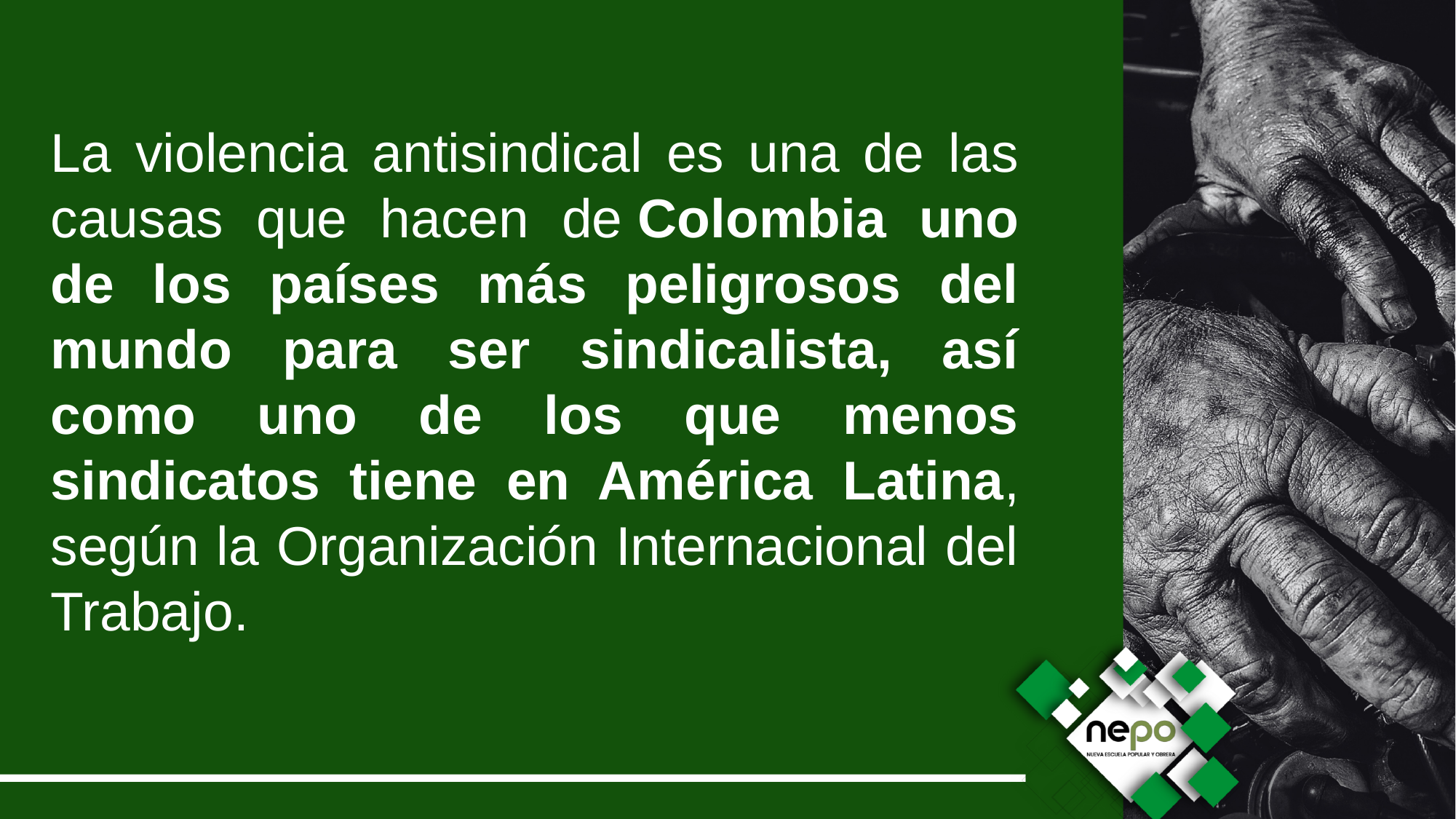

La violencia antisindical es una de las causas que hacen de Colombia uno de los países más peligrosos del mundo para ser sindicalista, así como uno de los que menos sindicatos tiene en América Latina, según la Organización Internacional del Trabajo.